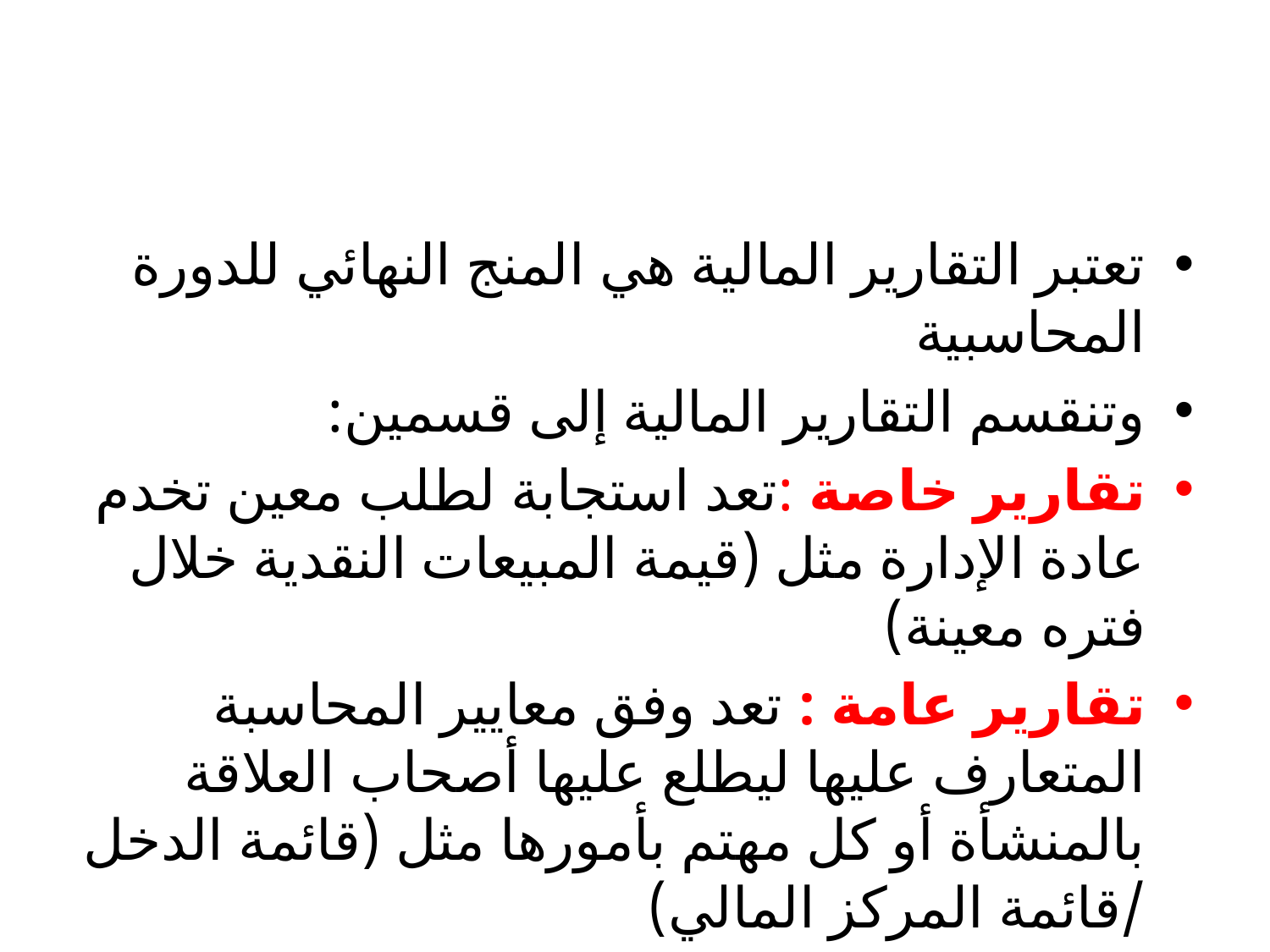

#
تعتبر التقارير المالية هي المنج النهائي للدورة المحاسبية
وتنقسم التقارير المالية إلى قسمين:
تقارير خاصة :تعد استجابة لطلب معين تخدم عادة الإدارة مثل (قيمة المبيعات النقدية خلال فتره معينة)
تقارير عامة : تعد وفق معايير المحاسبة المتعارف عليها ليطلع عليها أصحاب العلاقة بالمنشأة أو كل مهتم بأمورها مثل (قائمة الدخل /قائمة المركز المالي)